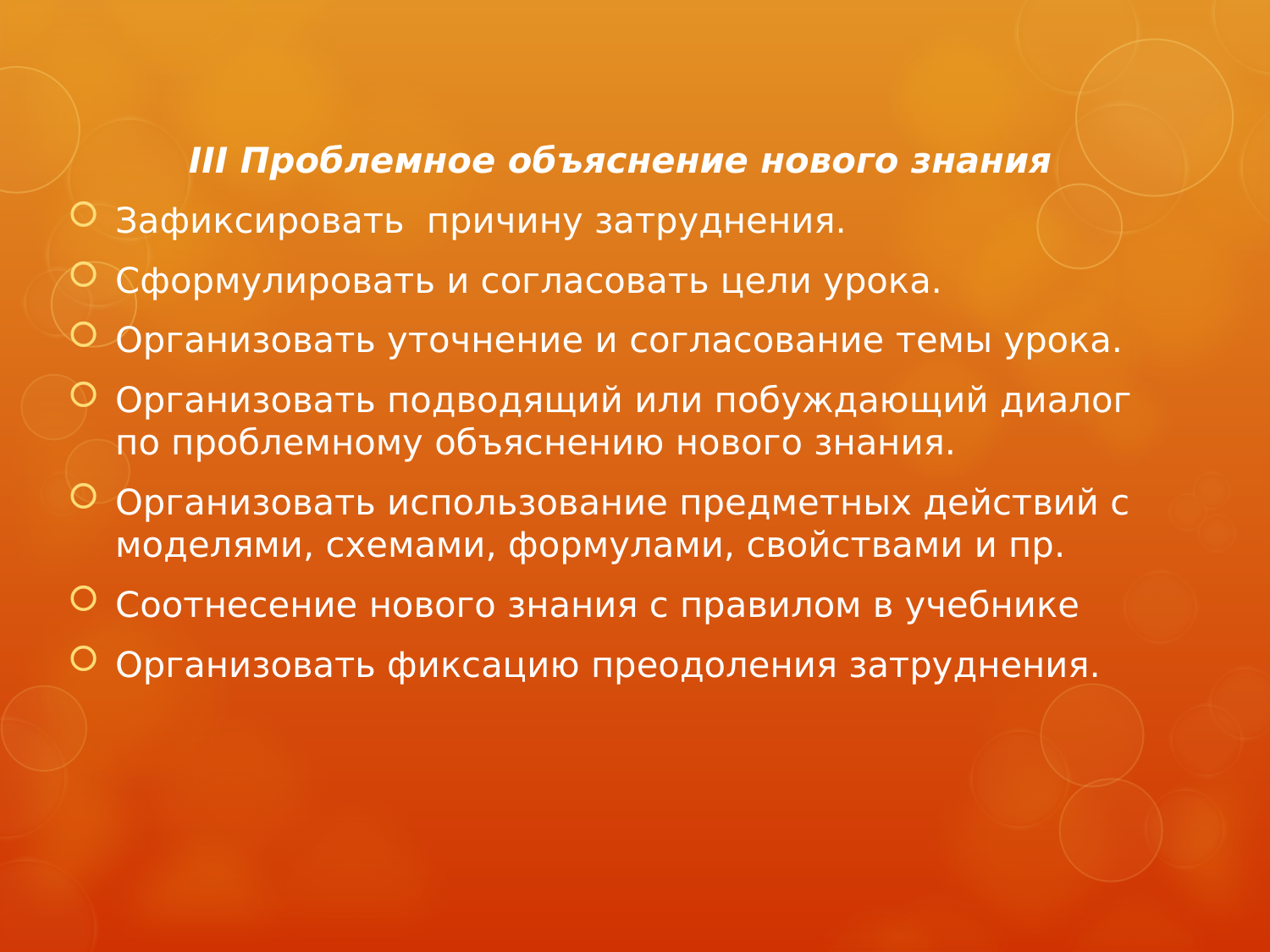

III Проблемное объяснение нового знания
Зафиксировать  причину затруднения.
Сформулировать и согласовать цели урока.
Организовать уточнение и согласование темы урока.
Организовать подводящий или побуждающий диалог по проблемному объяснению нового знания.
Организовать использование предметных действий с моделями, схемами, формулами, свойствами и пр.
Соотнесение нового знания с правилом в учебнике
Организовать фиксацию преодоления затруднения.